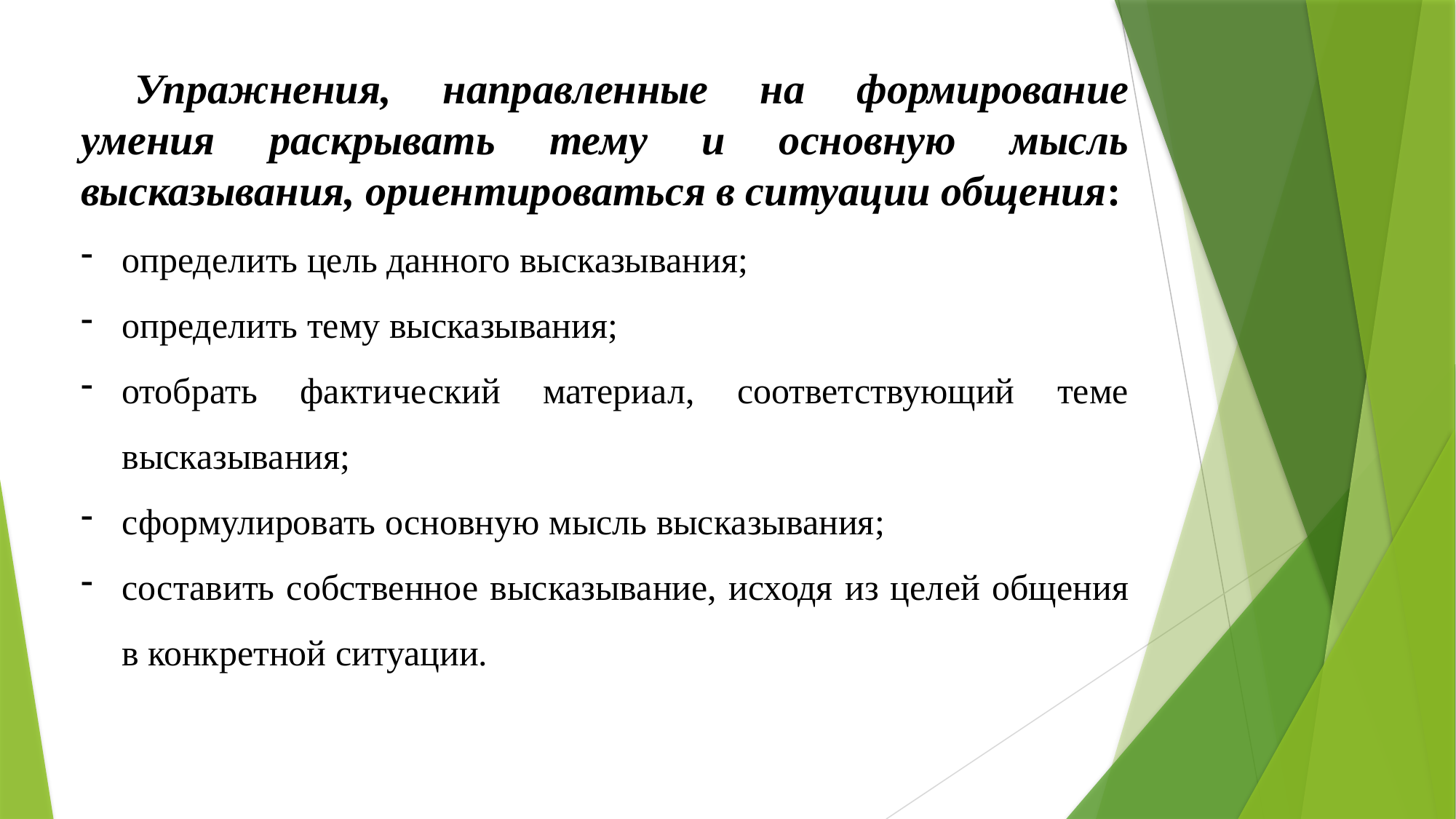

Упражнения, направленные на формирование умения раскрывать тему и основную мысль высказывания, ориентироваться в ситуации общения:
определить цель данного высказывания;
определить тему высказывания;
отобрать фактический материал, соответствующий теме высказывания;
сформулировать основную мысль высказывания;
составить собственное высказывание, исходя из целей общения в конкретной ситуации.